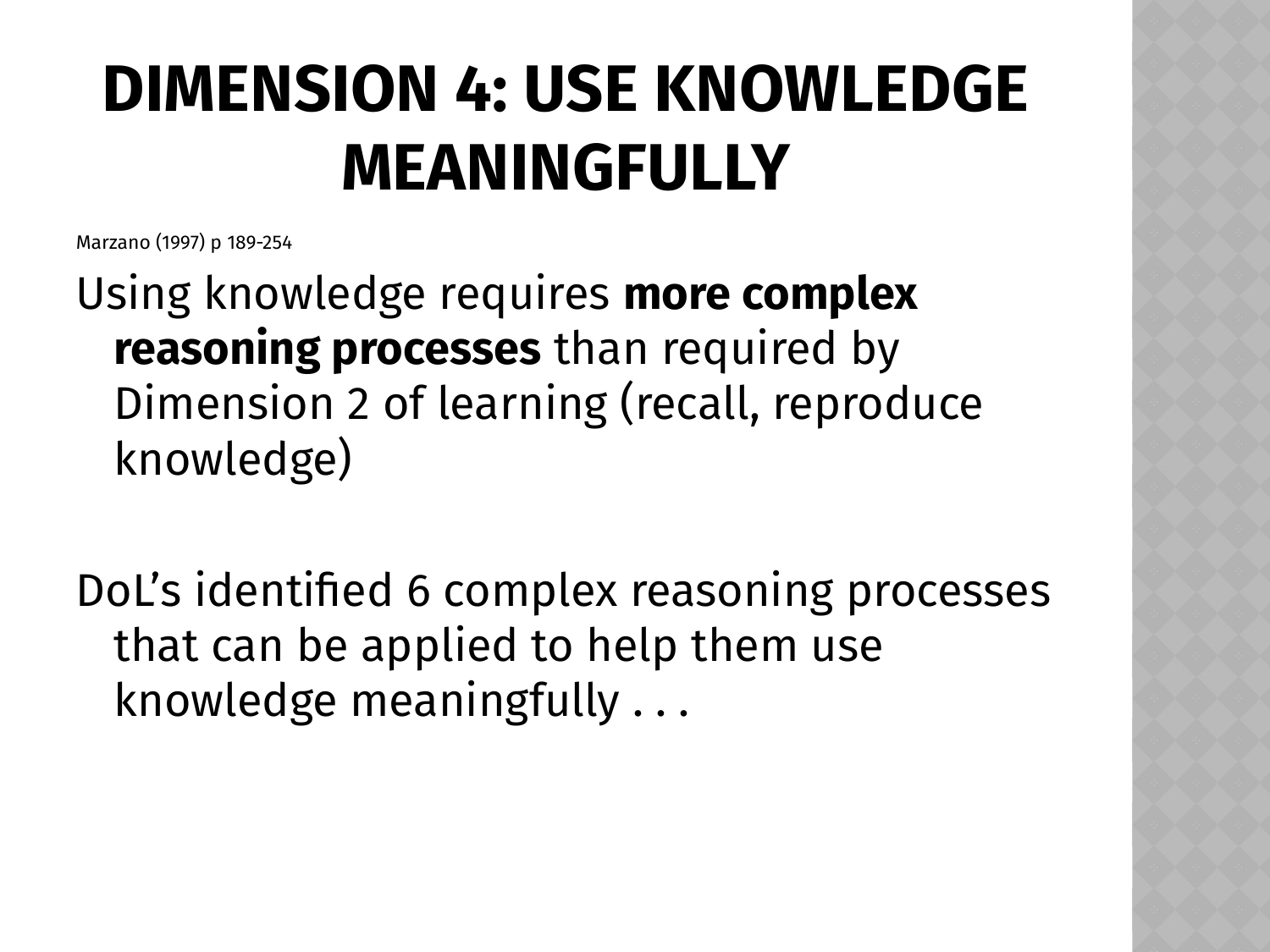

# Dimension 4: use knowledge meaningfully
Marzano (1997) p 189-254
Using knowledge requires more complex reasoning processes than required by Dimension 2 of learning (recall, reproduce knowledge)

DoL’s identified 6 complex reasoning processes that can be applied to help them use knowledge meaningfully . . .